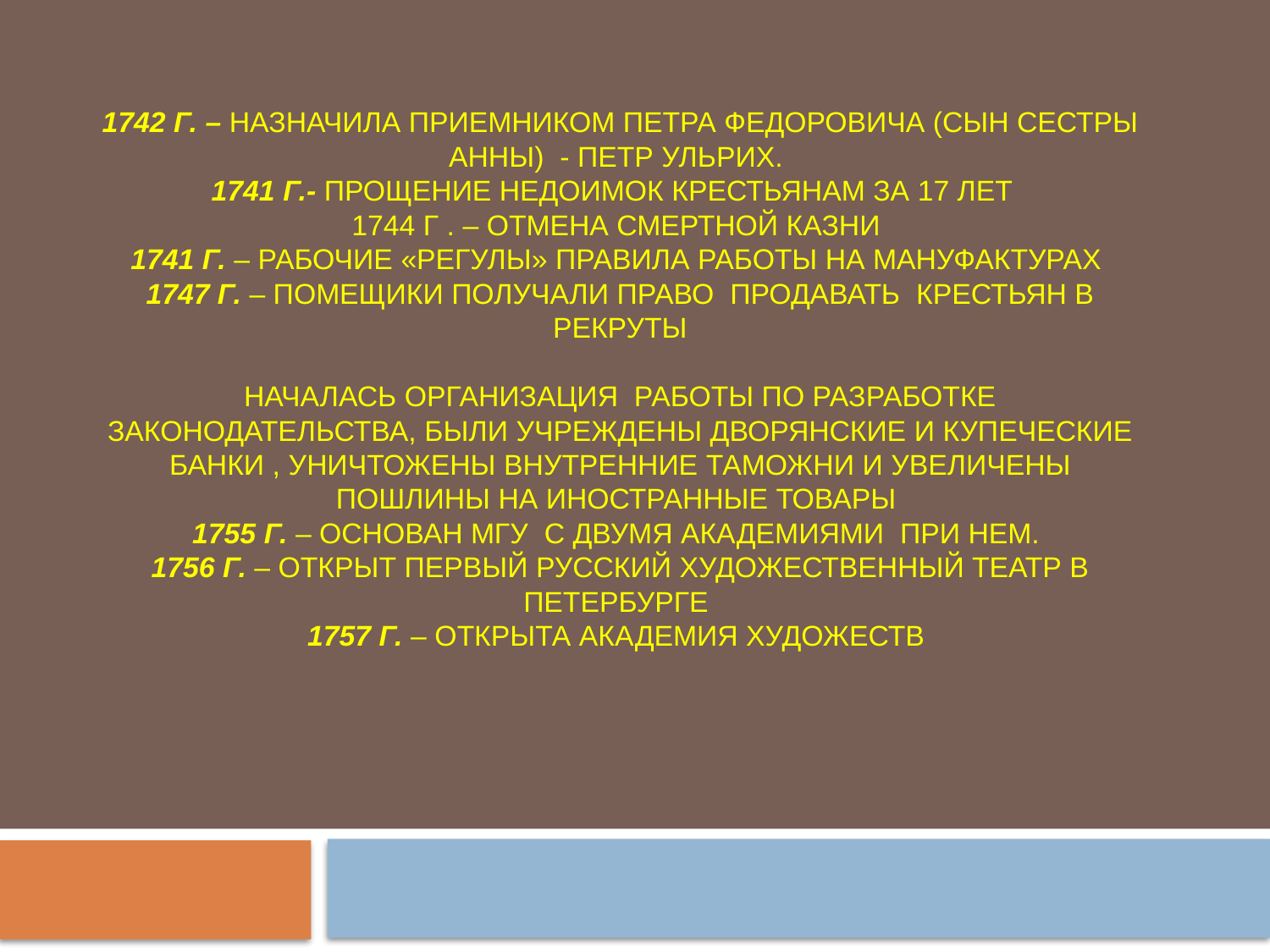

# 1742 г. – назначила приемником Петра Федоровича (сын сестры Анны)  - Петр Ульрих. 1741 г.- прощение недоимок крестьянам за 17 лет 1744 г . – отмена смертной казни 1741 г. – рабочие «регулы» правила работы на мануфактурах 1747 г. – помещики получали право  продавать  крестьян в рекруты Началась организация  работы по разработке законодательства, были учреждены дворянские и купеческие банки , уничтожены внутренние таможни и увеличены пошлины на иностранные товары 1755 г. – основан МГУ  с двумя академиями  при нем. 1756 г. – открыт первый русский художественный театр в Петербурге 1757 г. – открыта Академия художеств